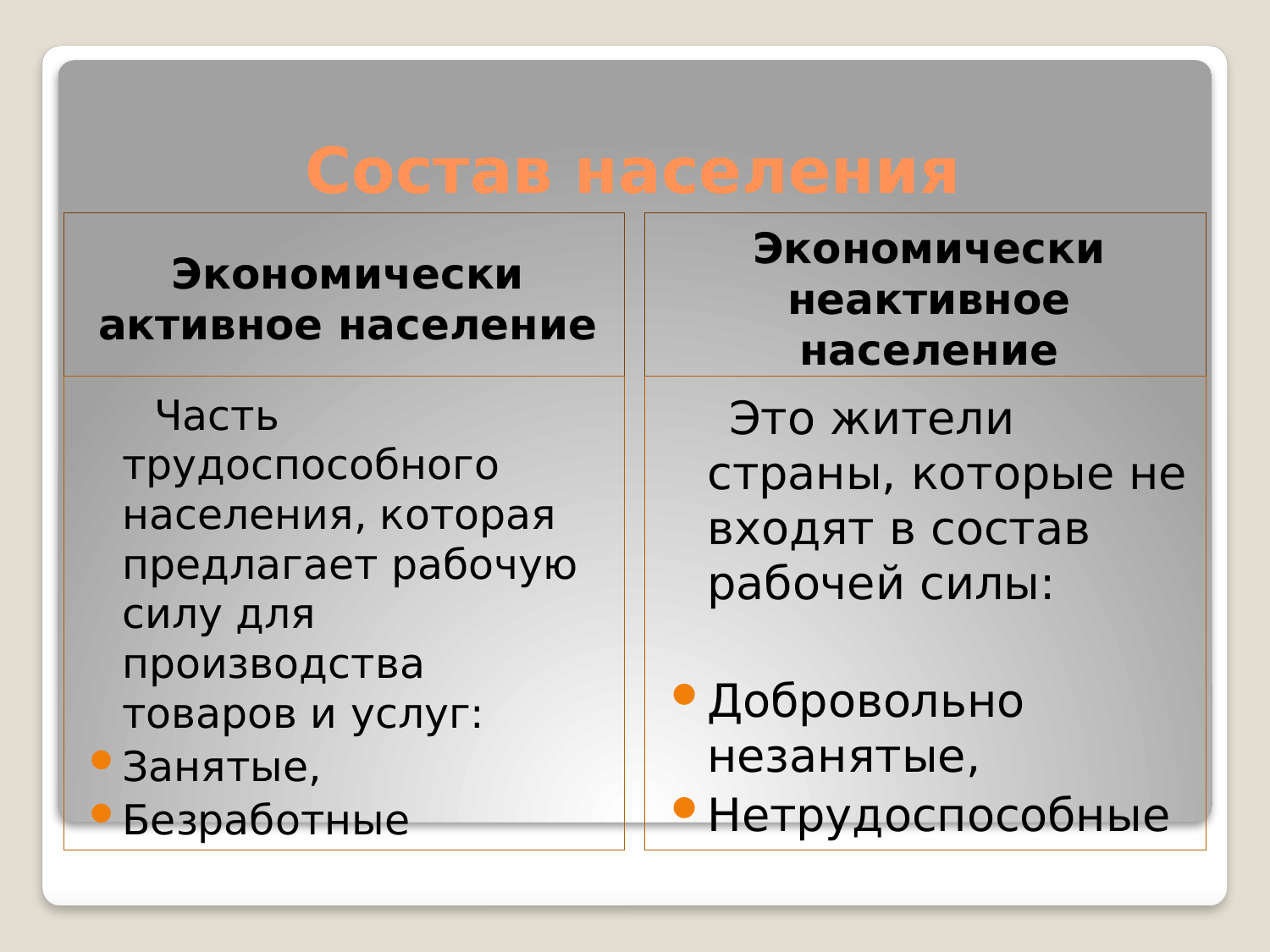

# Состав населения
Экономически активное население
Экономически неактивное население
     Часть трудоспособного населения, которая предлагает рабочую силу для производства товаров и услуг:
Занятые,
Безработные
    Это жители страны, которые не входят в состав рабочей силы:

Добровольно незанятые,
Нетрудоспособные